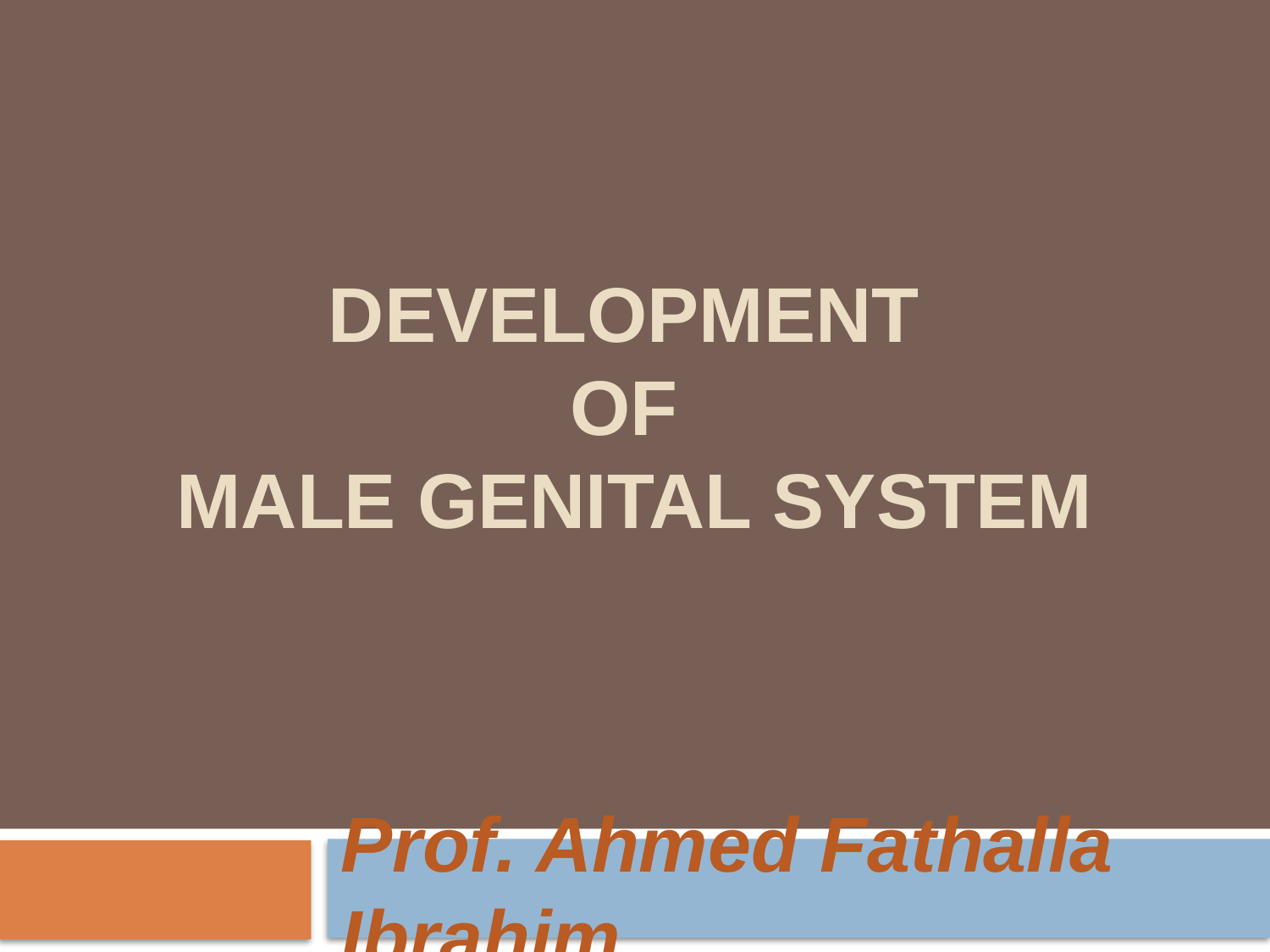

# Development of male genital system
Prof. Ahmed Fathalla Ibrahim